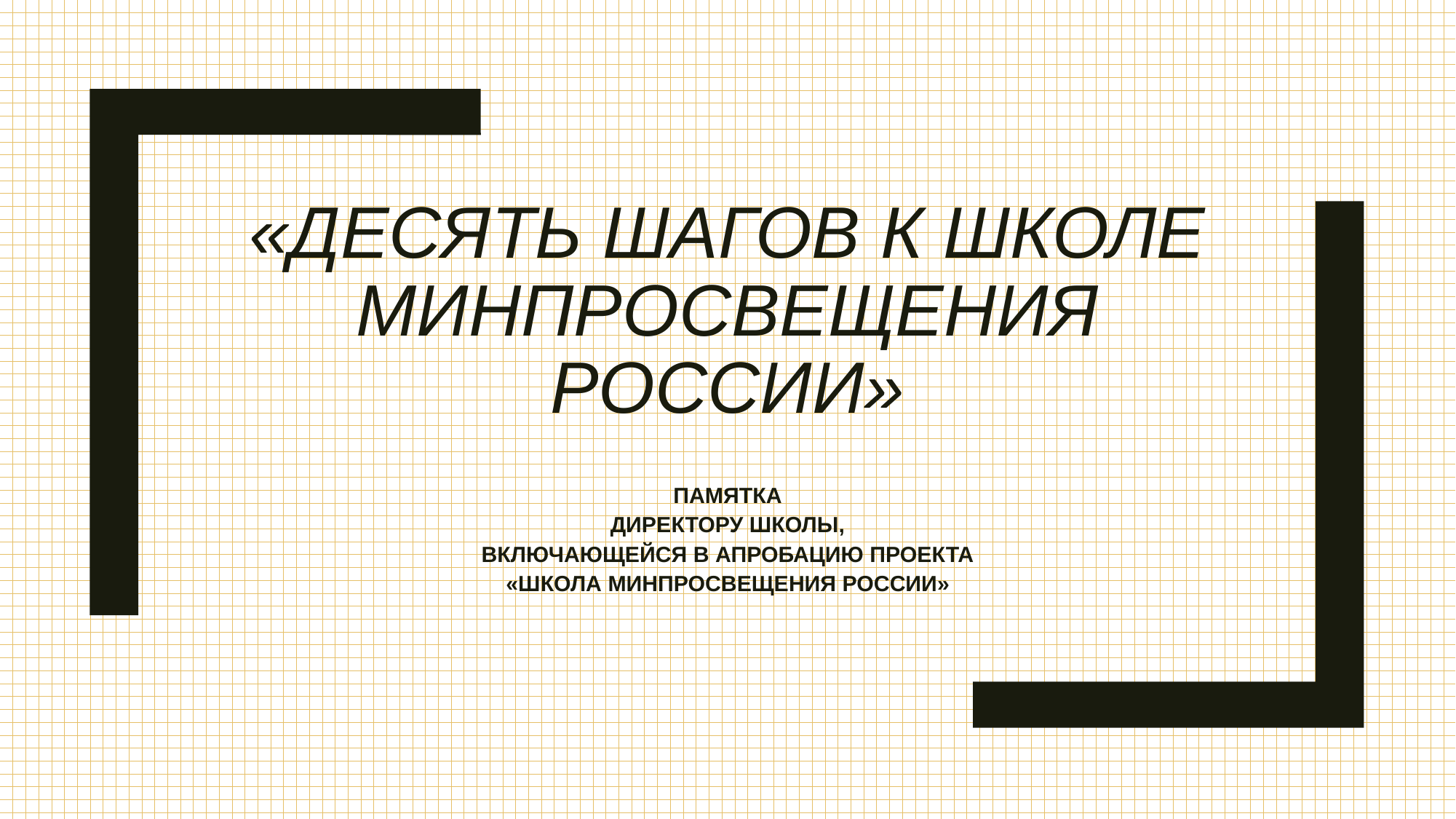

# «Десять шагов к Школе Минпросвещения России»
ПАМЯТКА
ДИРЕКТОРУ ШКОЛЫ,
ВКЛЮЧАЮЩЕЙСЯ В АПРОБАЦИЮ ПРОЕКТА
«ШКОЛА МИНПРОСВЕЩЕНИЯ РОССИИ»